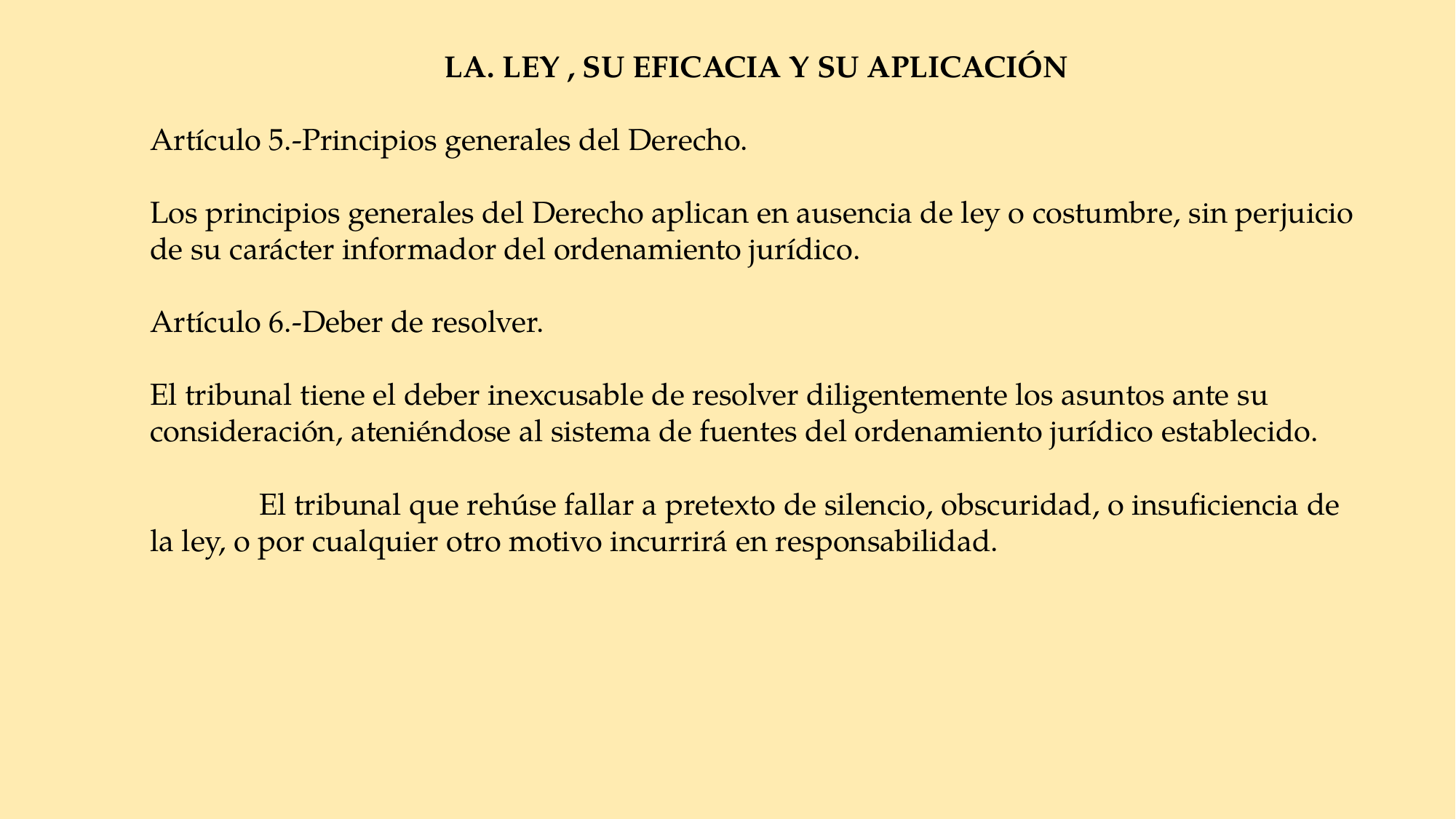

LA. LEY , SU EFICACIA Y SU APLICACIÓN

Artículo 5.-Principios generales del Derecho.

Los principios generales del Derecho aplican en ausencia de ley o costumbre, sin perjuicio de su carácter informador del ordenamiento jurídico.

Artículo 6.-Deber de resolver.

El tribunal tiene el deber inexcusable de resolver diligentemente los asuntos ante su consideración, ateniéndose al sistema de fuentes del ordenamiento jurídico establecido.

	El tribunal que rehúse fallar a pretexto de silencio, obscuridad, o insuficiencia de la ley, o por cualquier otro motivo incurrirá en responsabilidad.